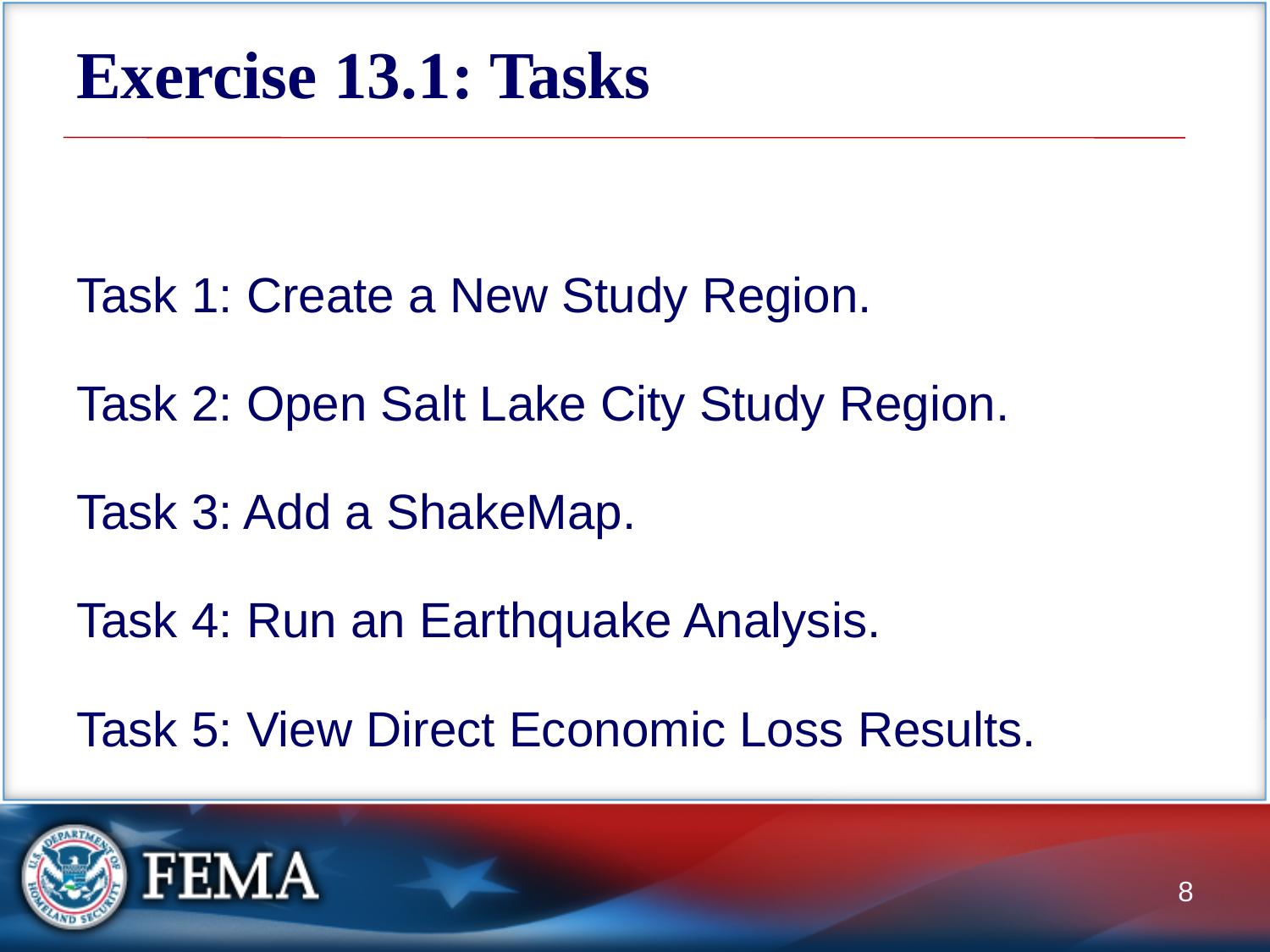

# Exercise 13.1: Tasks

Task 1: Create a New Study Region.
Task 2: Open Salt Lake City Study Region.
Task 3: Add a ShakeMap.
Task 4: Run an Earthquake Analysis.
Task 5: View Direct Economic Loss Results.
8